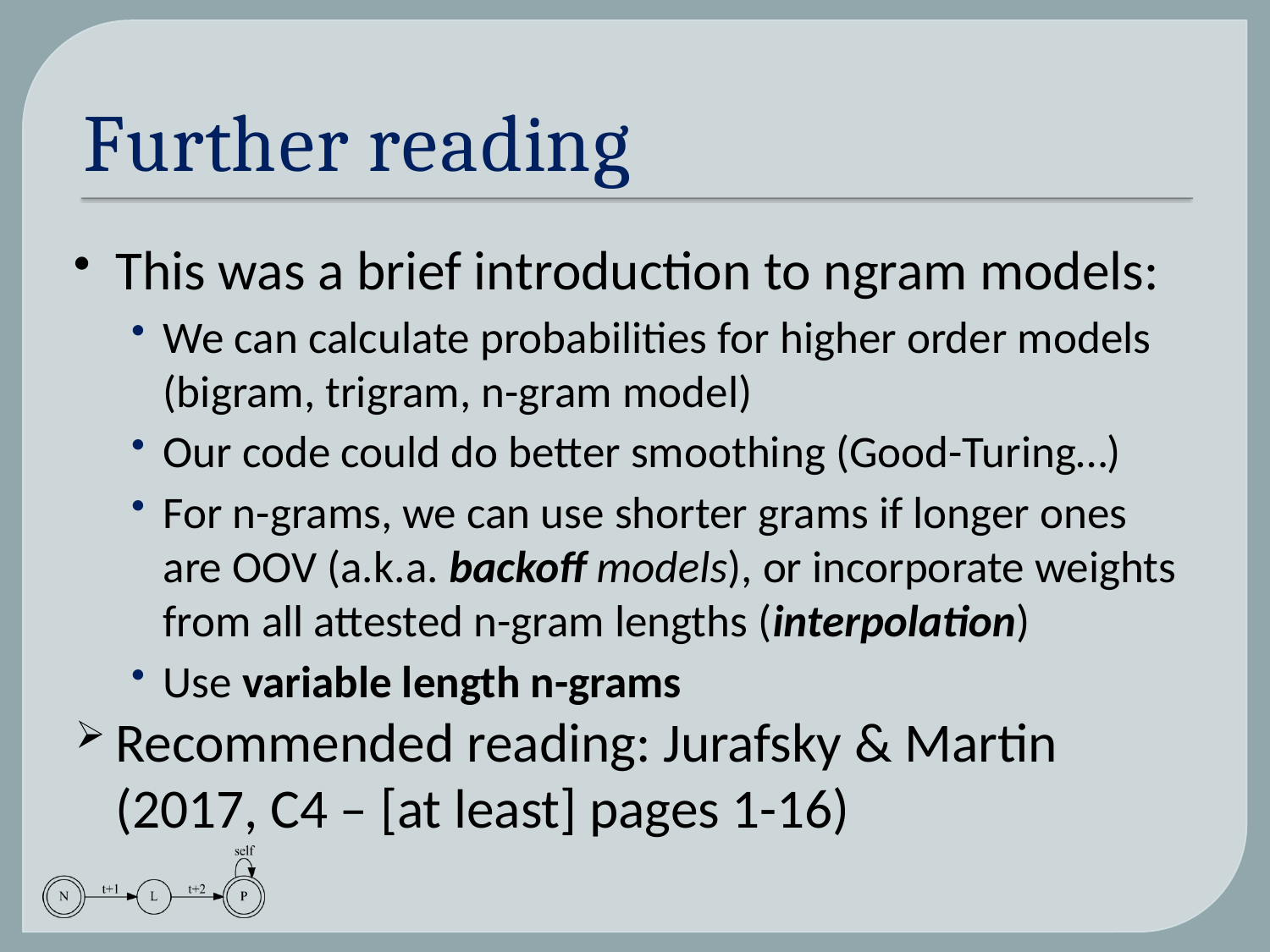

# Further reading
This was a brief introduction to ngram models:
We can calculate probabilities for higher order models (bigram, trigram, n-gram model)
Our code could do better smoothing (Good-Turing…)
For n-grams, we can use shorter grams if longer ones are OOV (a.k.a. backoff models), or incorporate weights from all attested n-gram lengths (interpolation)
Use variable length n-grams
Recommended reading: Jurafsky & Martin (2017, C4 – [at least] pages 1-16)